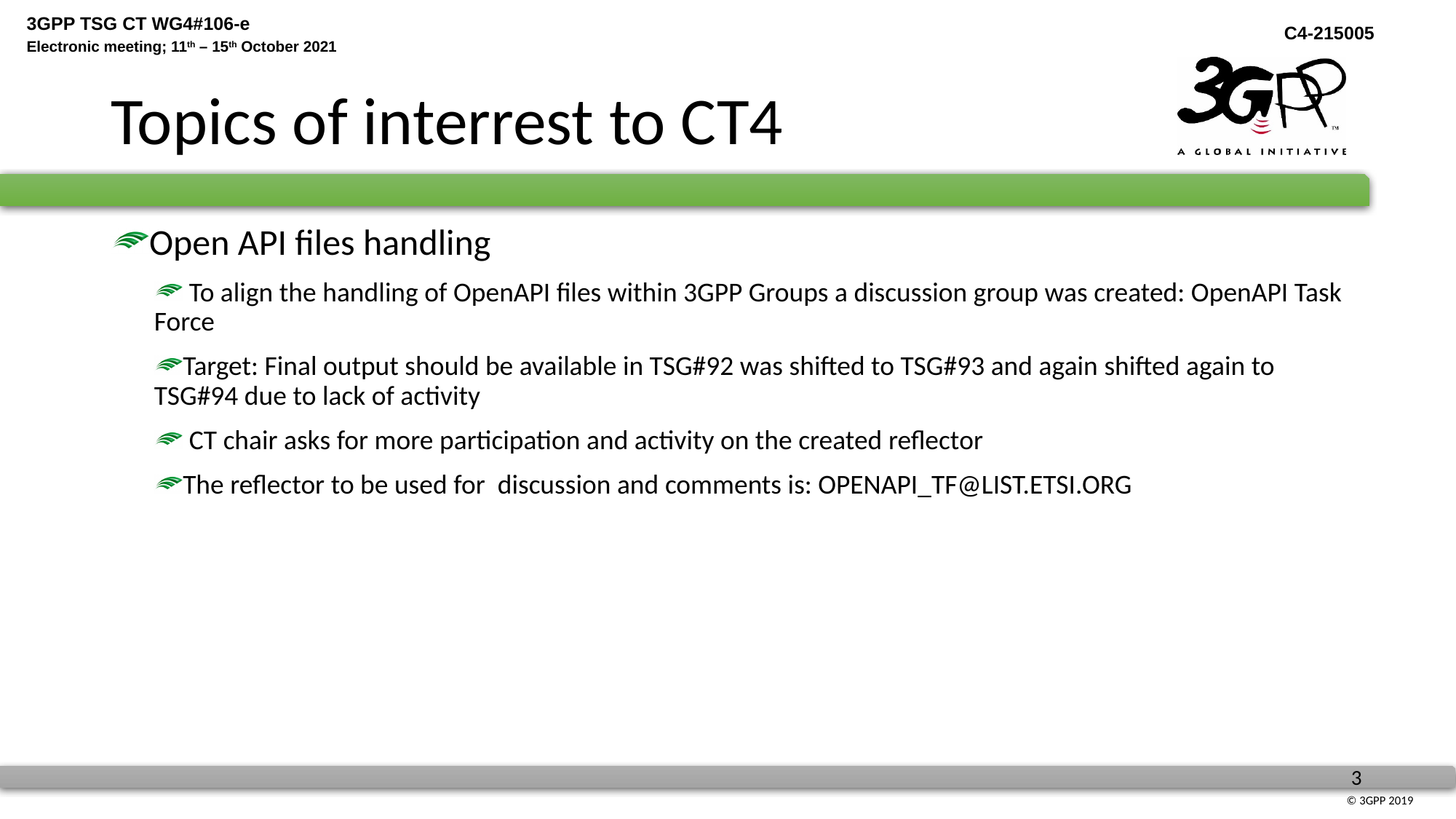

# Topics of interrest to CT4
Open API files handling
 To align the handling of OpenAPI files within 3GPP Groups a discussion group was created: OpenAPI Task Force
Target: Final output should be available in TSG#92 was shifted to TSG#93 and again shifted again to TSG#94 due to lack of activity
 CT chair asks for more participation and activity on the created reflector
The reflector to be used for  discussion and comments is: OPENAPI_TF@LIST.ETSI.ORG